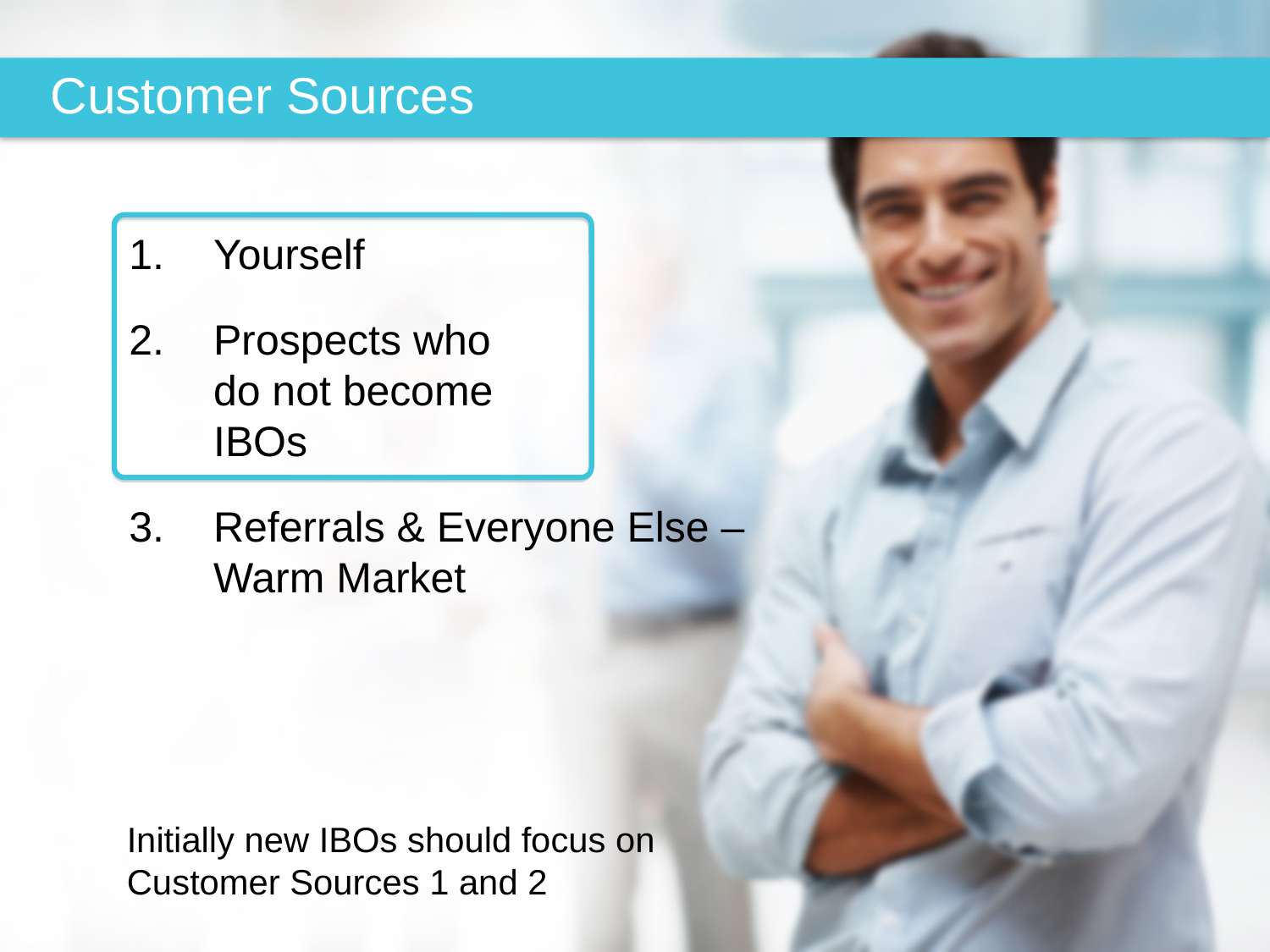

Customer Sources

Yourself
Prospects who
do not become
IBOs
Referrals & Everyone Else –
Warm Market

Initially new IBOs should focus on Customer Sources 1 and 2